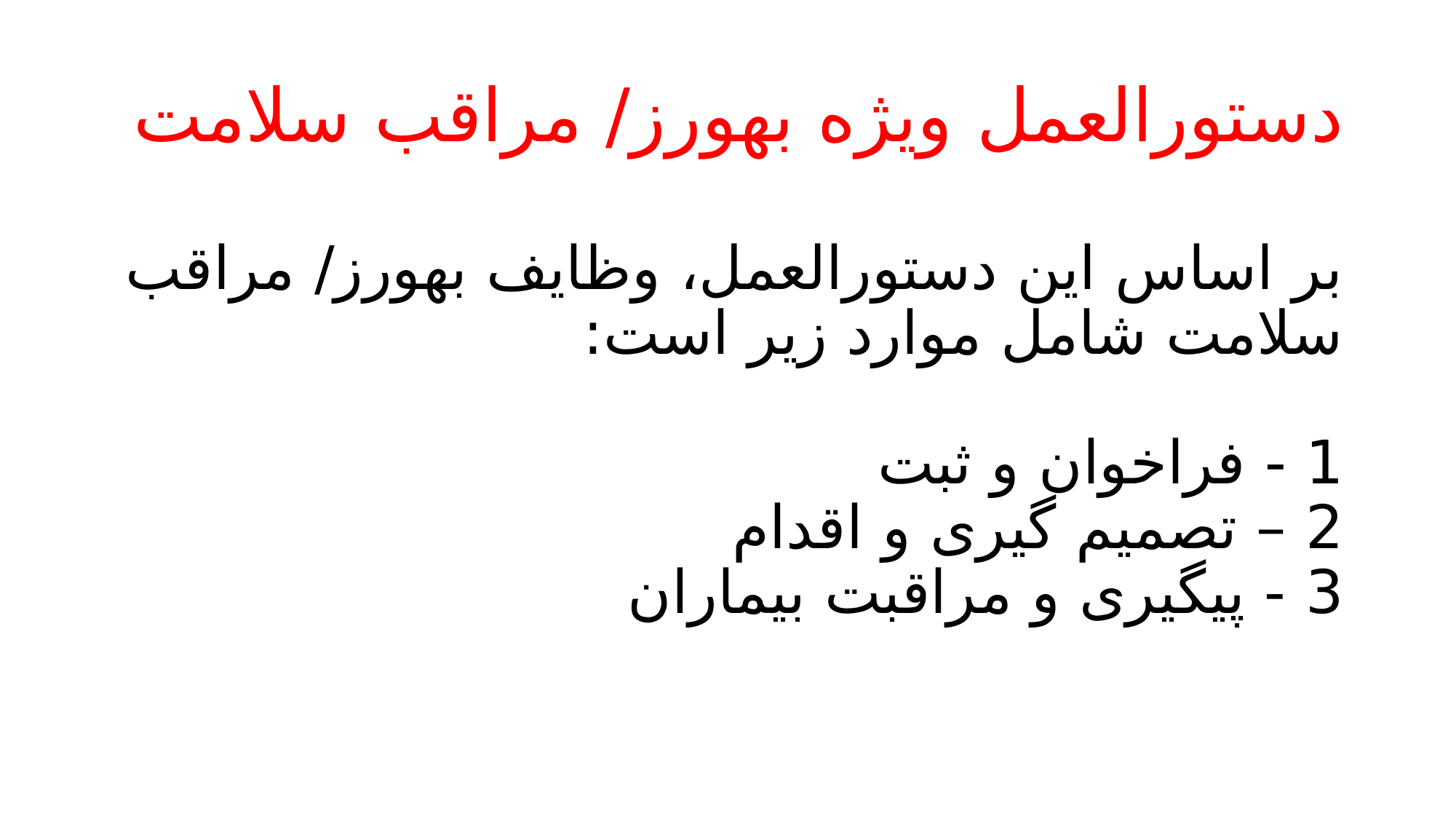

# دستورالعمل ویژه بهورز/ مراقب سلامت بر اساس این دستورالعمل، وظایف بهورز/ مراقب سلامت شامل موارد زیر است: 1 - فراخوان و ثبت 2 – تصمیم گیری و اقدام 3 - پیگیری و مراقبت بیماران